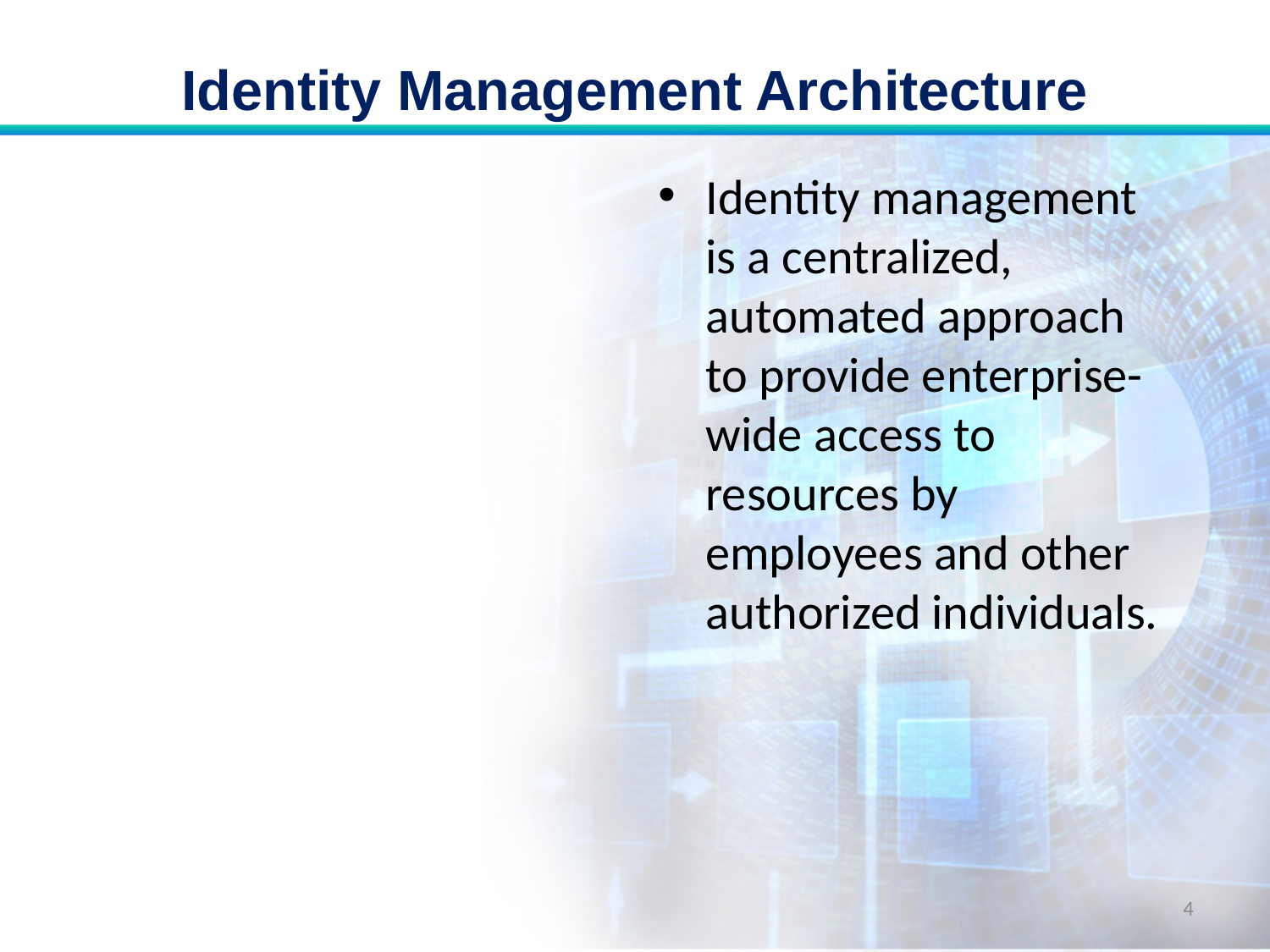

# Identity Management Architecture
Identity management is a centralized, automated approach to provide enterprise-wide access to resources by employees and other authorized individuals.
4